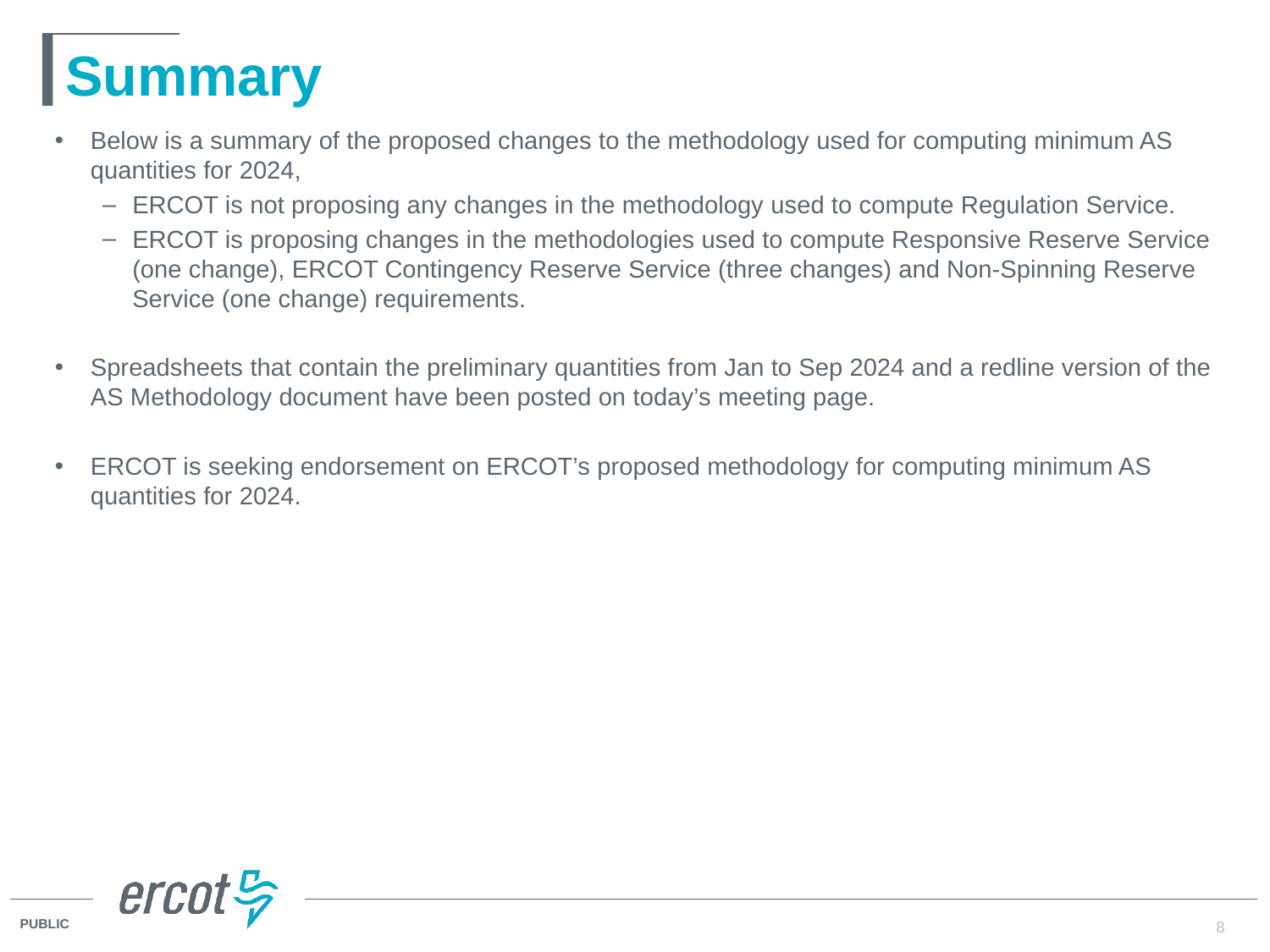

# Summary
Below is a summary of the proposed changes to the methodology used for computing minimum AS quantities for 2024,
ERCOT is not proposing any changes in the methodology used to compute Regulation Service.
ERCOT is proposing changes in the methodologies used to compute Responsive Reserve Service (one change), ERCOT Contingency Reserve Service (three changes) and Non-Spinning Reserve Service (one change) requirements.

Spreadsheets that contain the preliminary quantities from Jan to Sep 2024 and a redline version of the AS Methodology document have been posted on today’s meeting page.

ERCOT is seeking endorsement on ERCOT’s proposed methodology for computing minimum AS quantities for 2024.

8